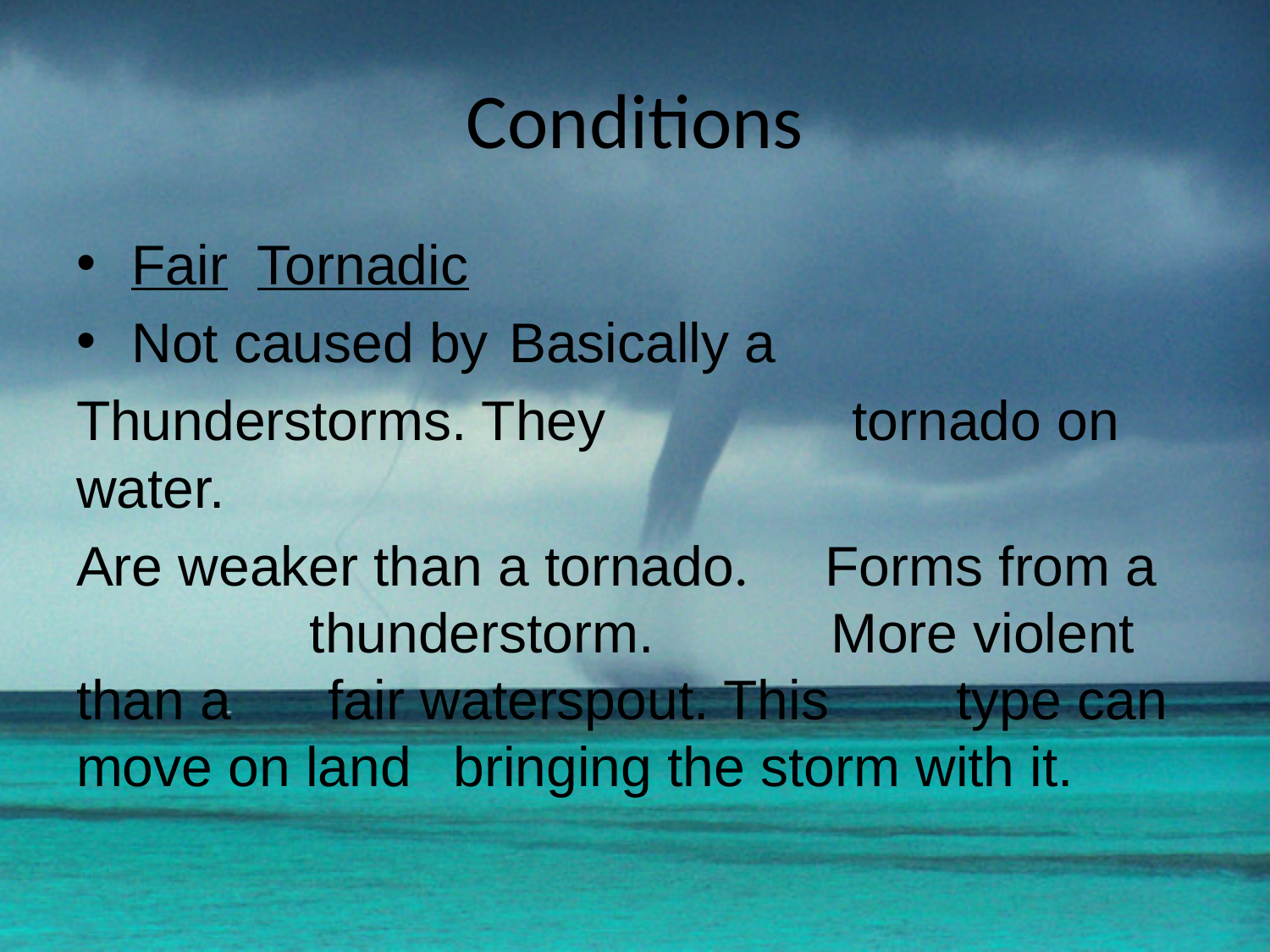

# Conditions
Fair					Tornadic
Not caused by				Basically a
Thunderstorms. They                tornado on water.
Are weaker than a tornado.      Forms from a 					       thunderstorm. 					More violent than a 					fair waterspout. This 				type can move on land 				bringing the storm with it.